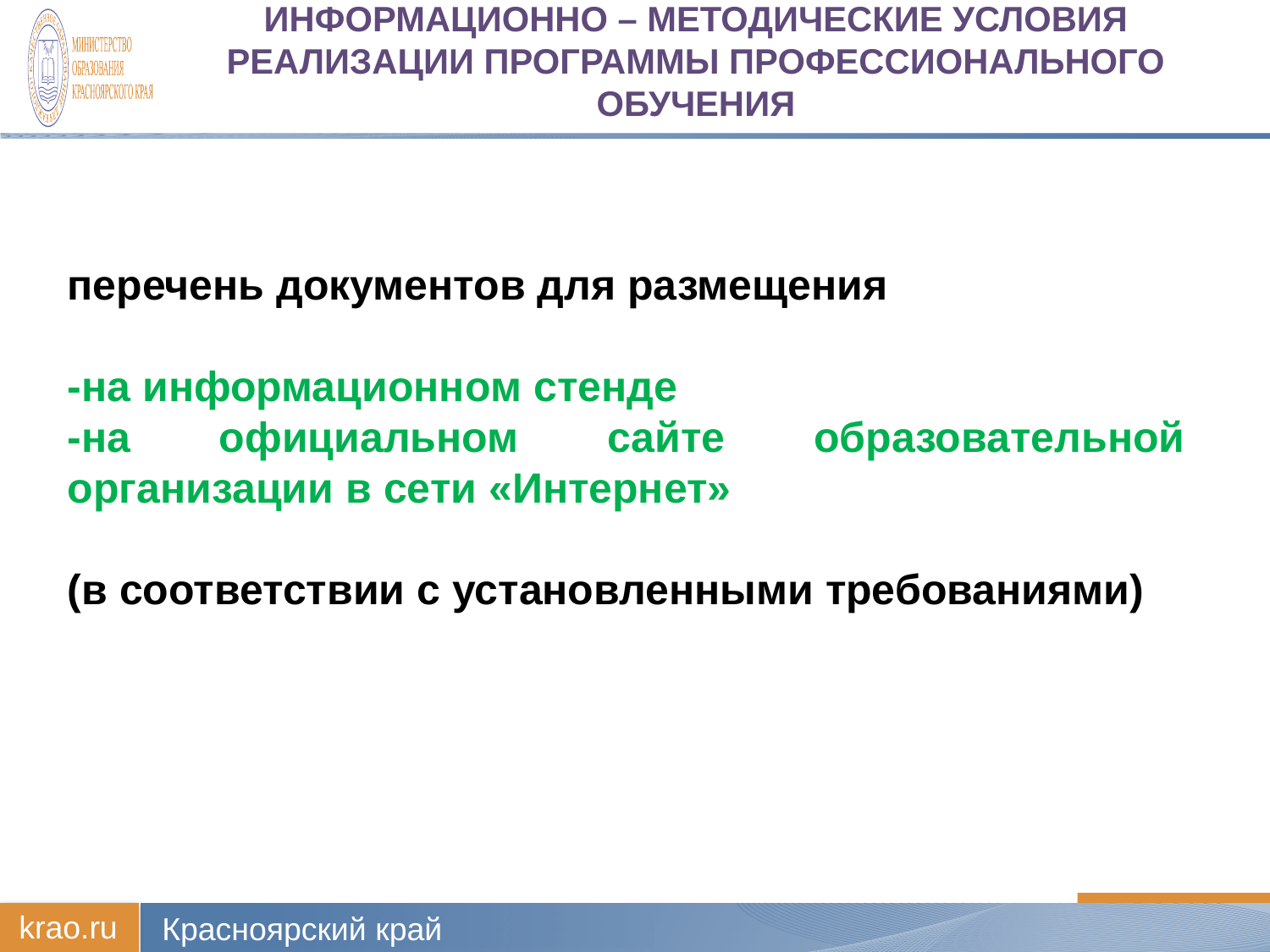

# Информационно – методические условия реализации Программы профессионального обучения
перечень документов для размещения

-на информационном стенде
-на официальном сайте образовательной организации в сети «Интернет»

(в соответствии с установленными требованиями)